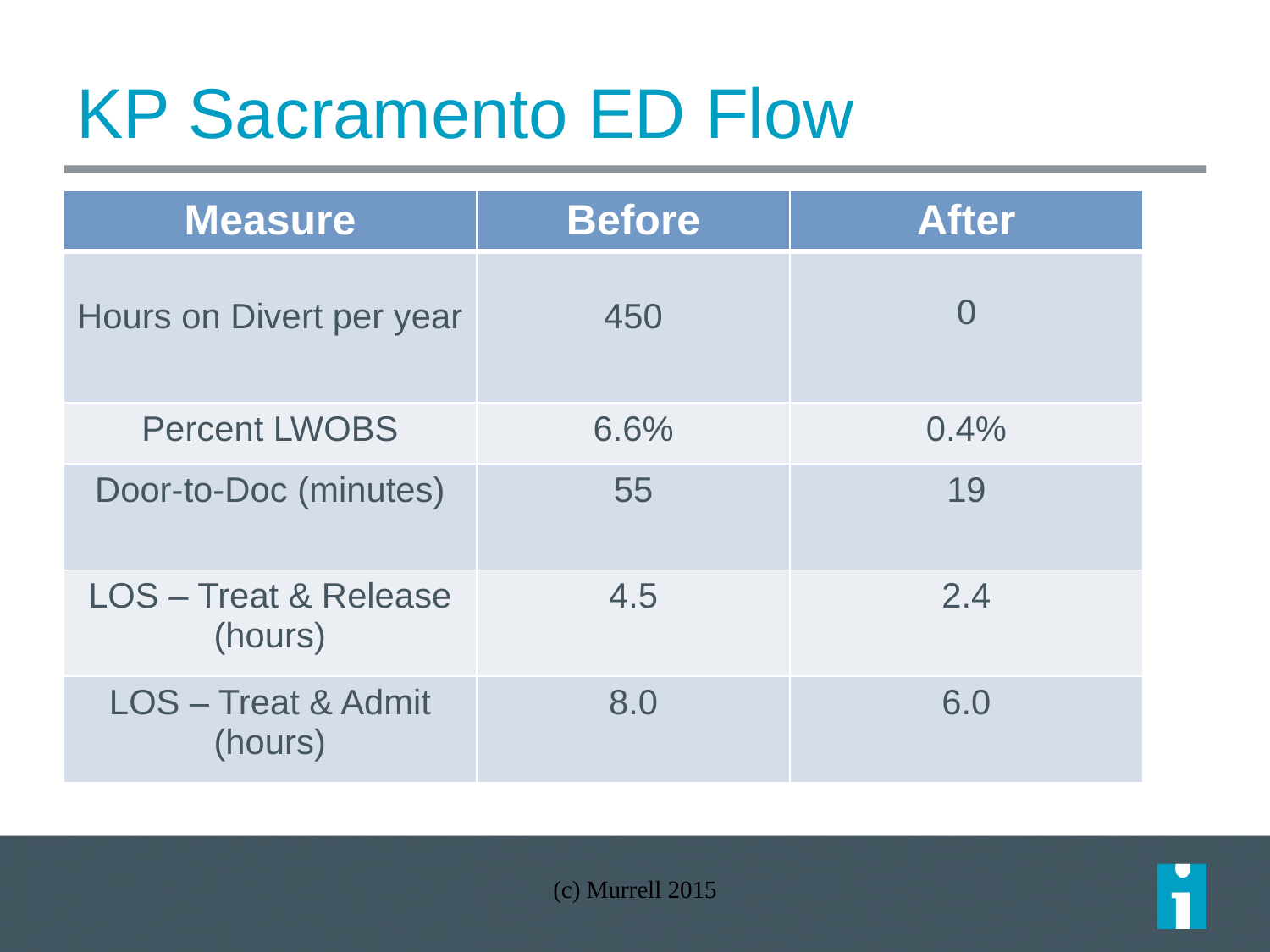

# KP Sacramento ED Flow
| Measure | Before | After |
| --- | --- | --- |
| Hours on Divert per year | 450 | 0 |
| Percent LWOBS | 6.6% | 0.4% |
| Door-to-Doc (minutes) | 55 | 19 |
| LOS – Treat & Release (hours) | 4.5 | 2.4 |
| LOS – Treat & Admit (hours) | 8.0 | 6.0 |
(c) Murrell 2015